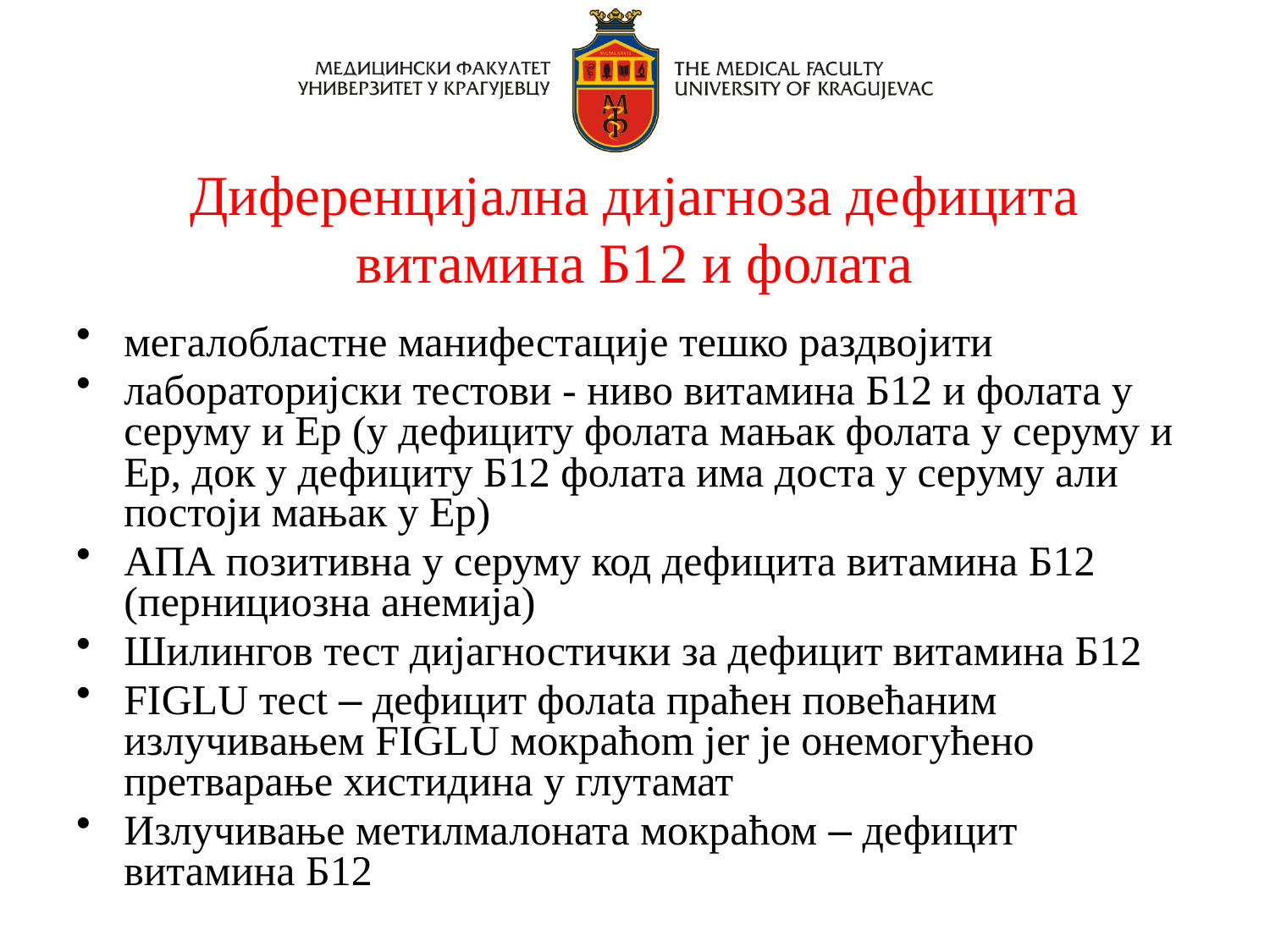

Диференцијална дијагноза дефицита витамина Б12 и фолата
мегалобластне манифестације тешко раздвојити
лабораторијски тестови - ниво витамина Б12 и фолата у серуму и Ер (у дефициту фолата мањак фолата у серуму и Ер, док у дефициту Б12 фолата има доста у серуму али постоји мањак у Ер)
АПА позитивна у серуму код дефицита витамина Б12 (пернициозна анемија)
Шилингов тест дијагностички за дефицит витамина Б12
FIGLU тесt – дeфицит фолаta прaћeн пoвeћaним излучивaњeм FIGLU мокраћom јеr je oнeмoгућeнo прeтвaрaњe хистидина у глутамат
Излучивање метилмалоната мокраћом – дефицит витамина Б12